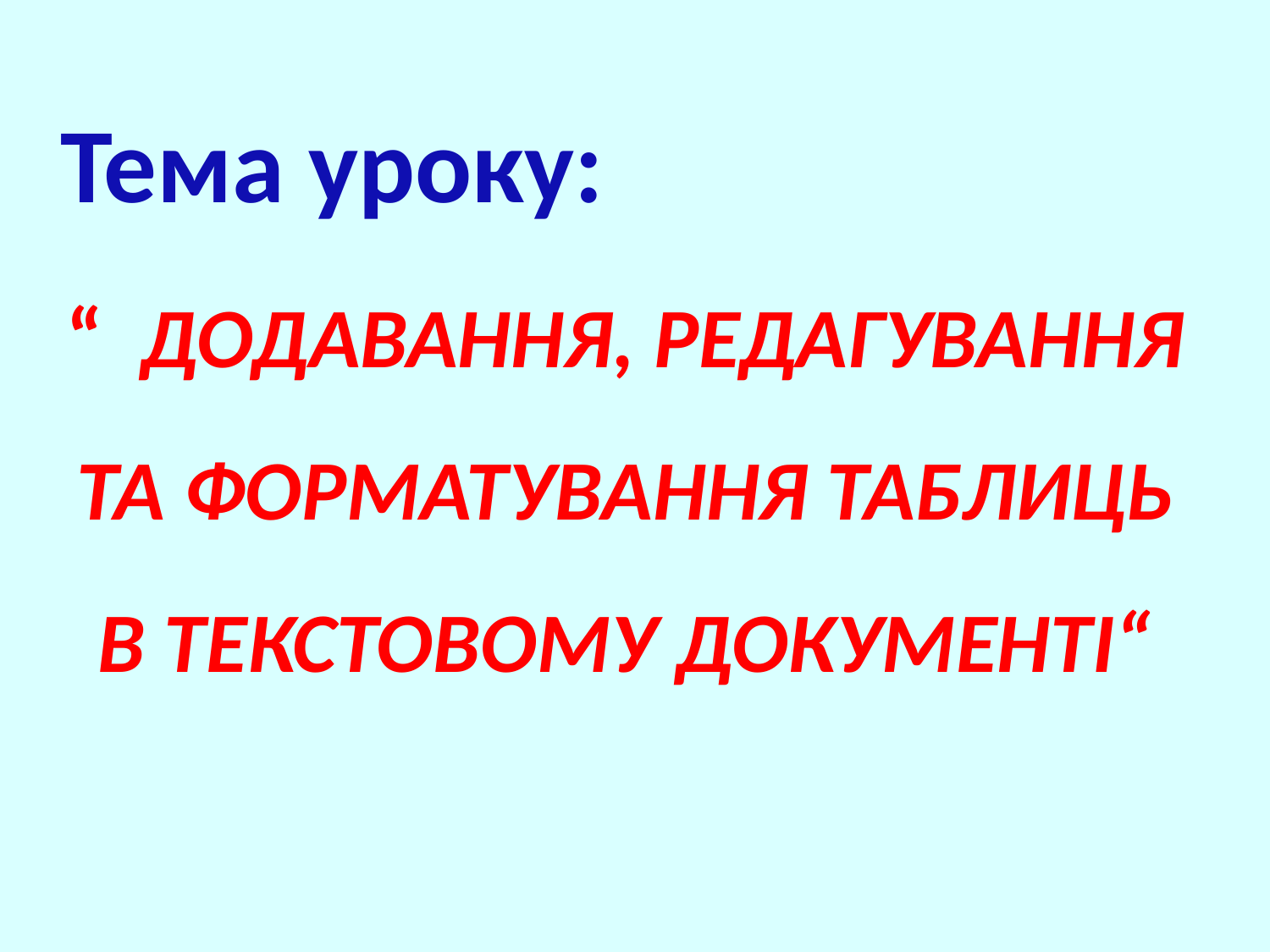

Тема уроку:
“  Додавання, редагування
та форматування таблиць
в текстовому документі“